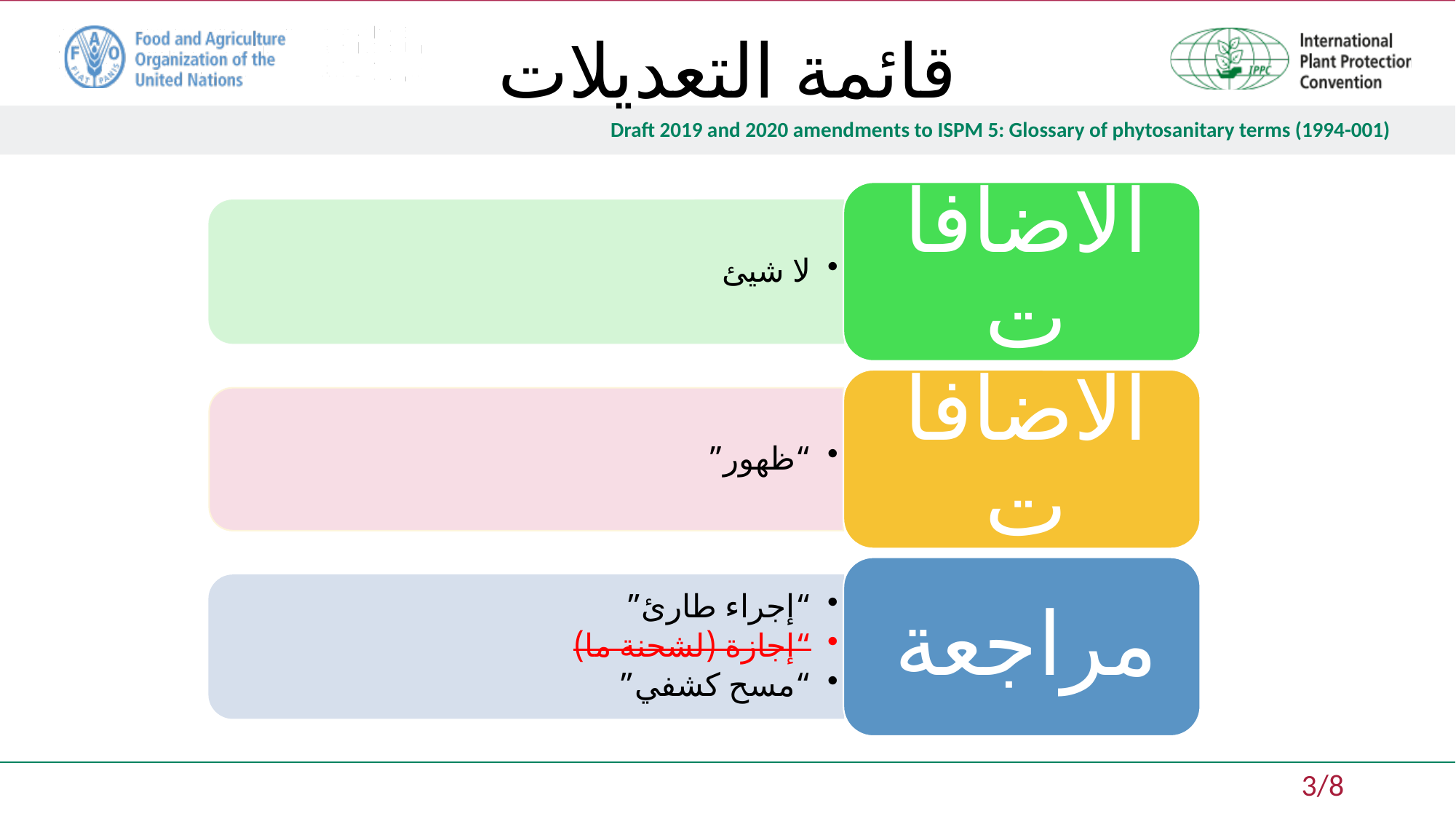

قائمة التعديلات
لا شيئ
الاضافات
“ظهور”
الاضافات
“إجراء طارئ”
“إجازة (لشحنة ما)
“مسح كشفي”
مراجعة